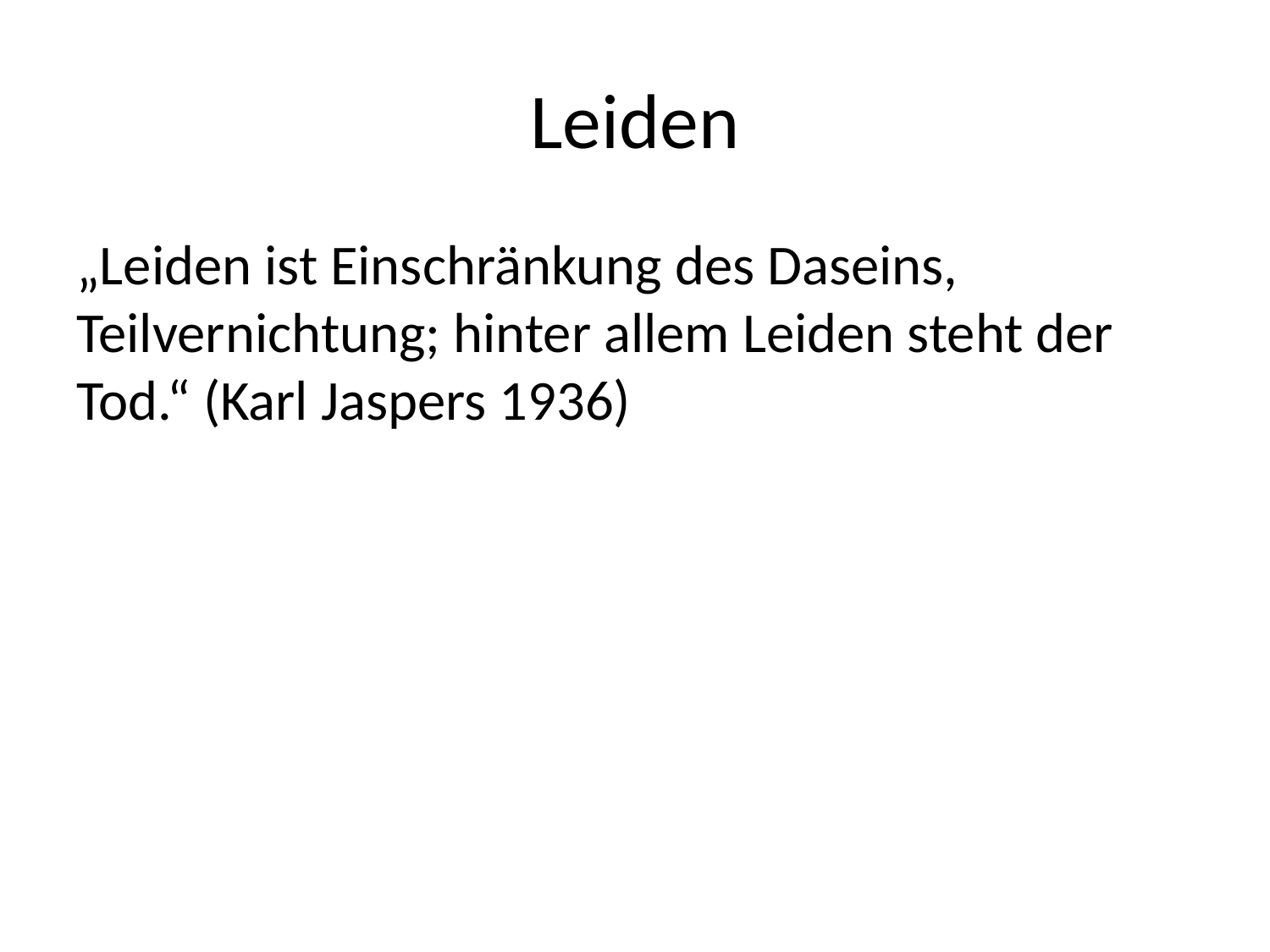

# Leiden
„Leiden ist Einschränkung des Daseins, Teilvernichtung; hinter allem Leiden steht der Tod.“ (Karl Jaspers 1936)